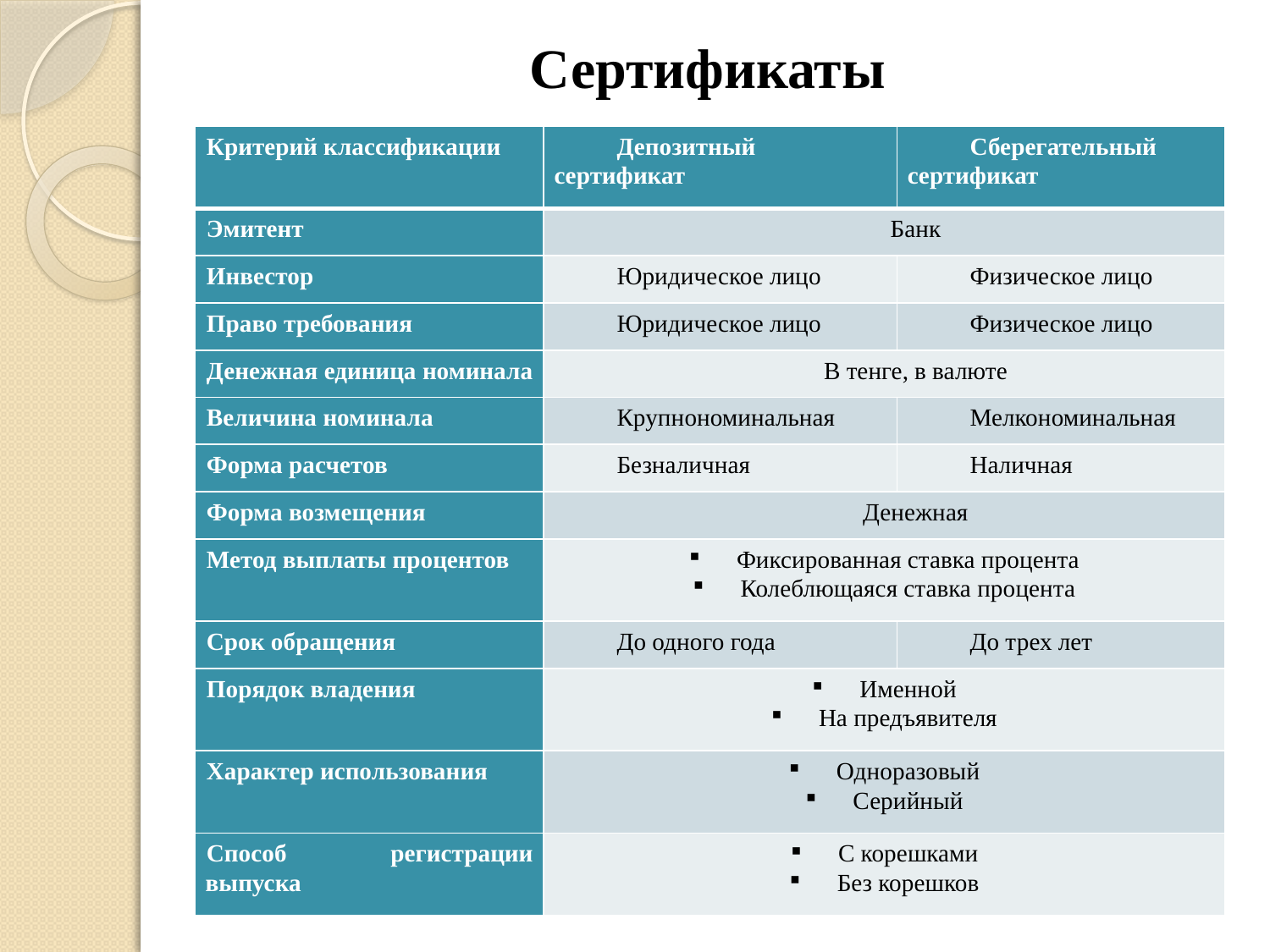

# Сертификаты
| Критерий классификации | Депозитный сертификат | Сберегательный сертификат |
| --- | --- | --- |
| Эмитент | Банк |  |
| Инвестор | Юридическое лицо | Физическое лицо |
| Право требования | Юридическое лицо | Физическое лицо |
| Денежная единица номинала | В тенге, в валюте |  |
| Величина номинала | Крупнономинальная | Мелкономинальная |
| Форма расчетов | Безналичная | Наличная |
| Форма возмещения | Денежная |  |
| Метод выплаты процентов | Фиксированная ставка процента Колеблющаяся ставка процента |  |
| Срок обращения | До одного года | До трех лет |
| Порядок владения | Именной На предъявителя |  |
| Характер использования | Одноразовый Серийный |  |
| Способ регистрации выпуска | С корешками Без корешков |  |